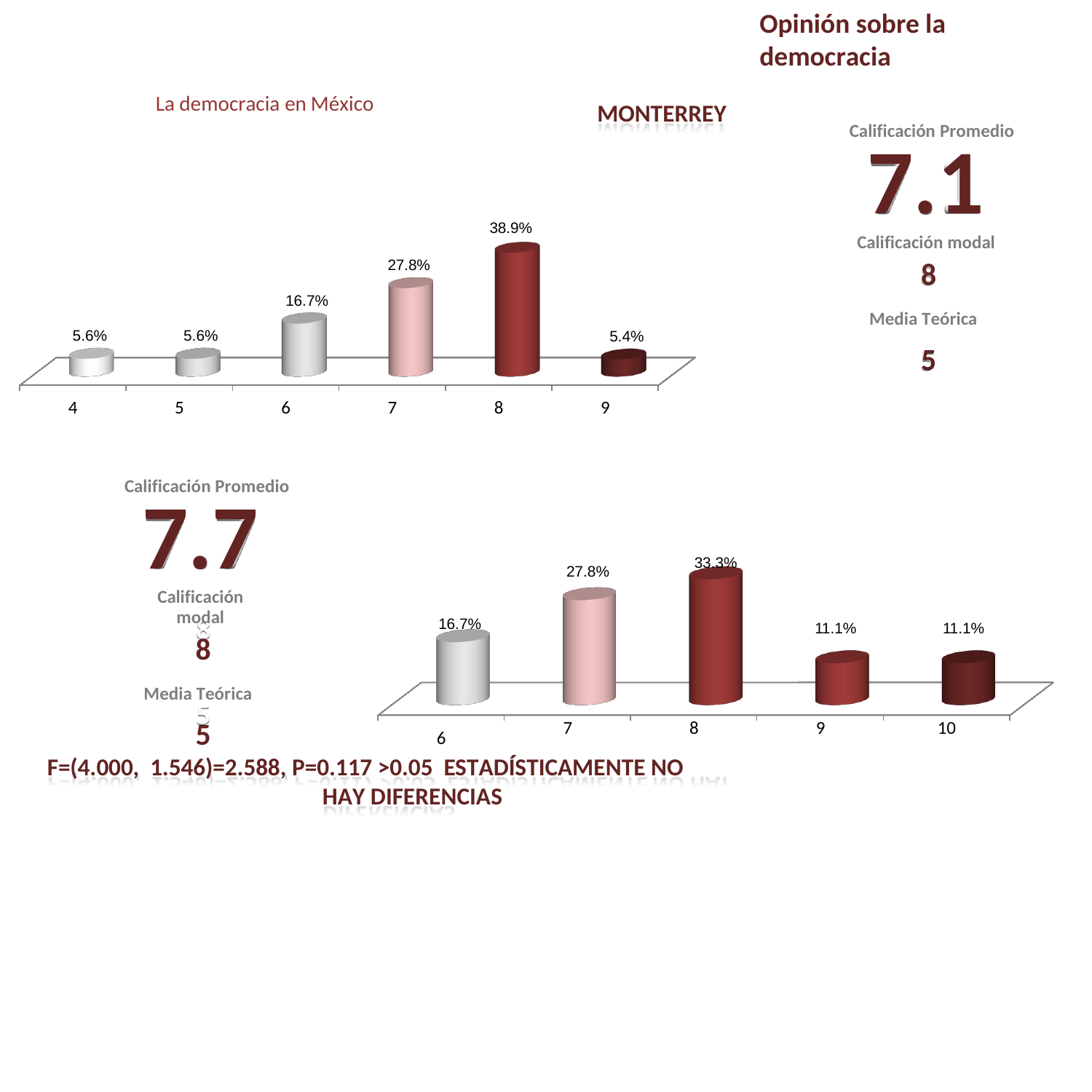

Opinión sobre la democracia
La democracia en México
MONTERREY

Calificación Promedio
7.1
Calificación modal
8

Media Teórica

5
38.9%

27.8%
16.7%
5.6%
5.6%
5.4%

4
5
6
7
8
9

Calificación Promedio
7.7
Calificación modal
8

Media Teórica

5

33.3%
27.8%

16.7%
|  |  | 11.1% | 11.1% |
| --- | --- | --- | --- |
| 7 | 8 | 9 | 10 |

6
F=(4.000,  1.546)=2.588, P=0.117 >0.05  ESTADÍSTICAMENTE NO HAY DIFERENCIAS